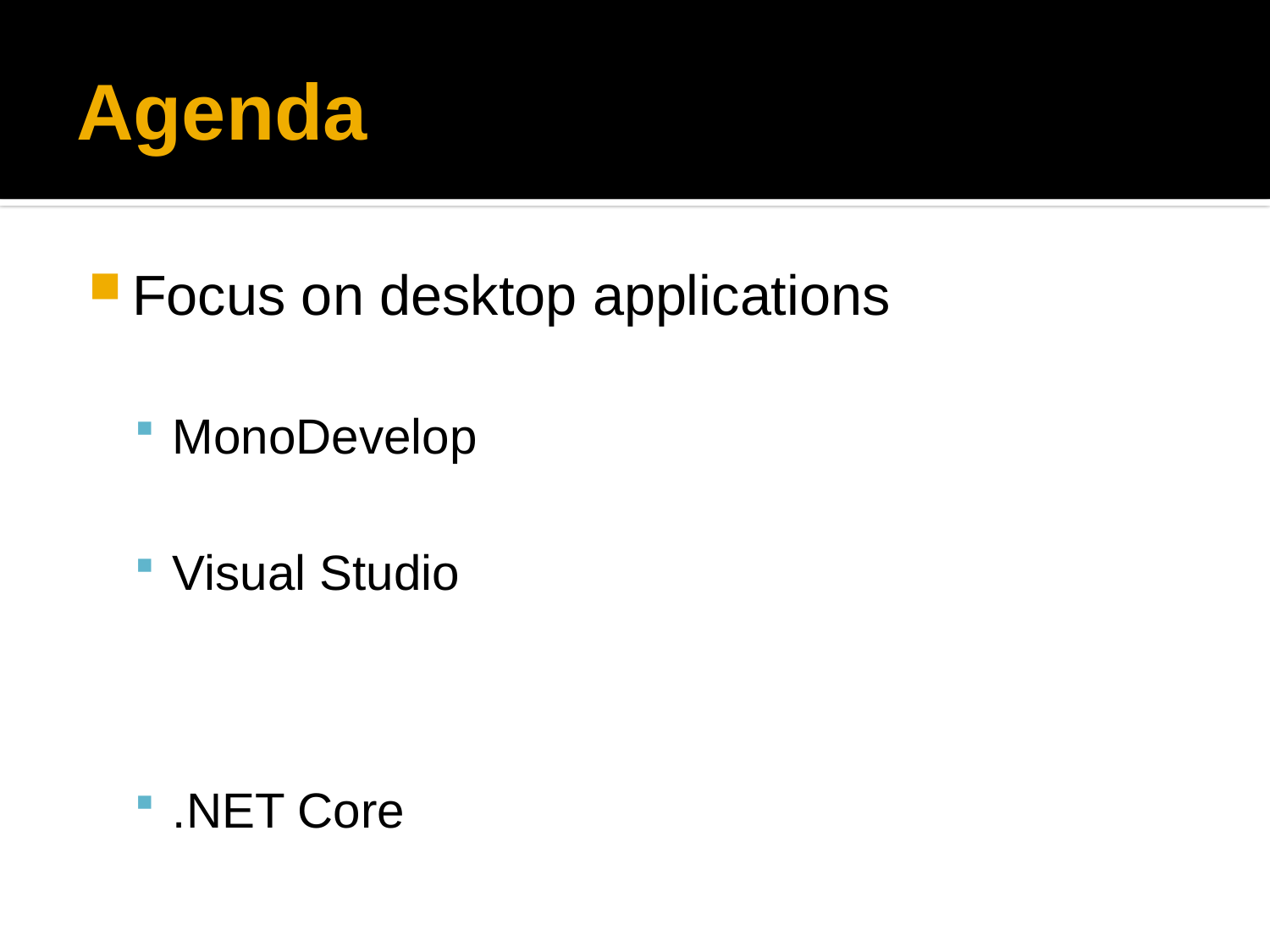

# Agenda
Focus on desktop applications

MonoDevelop

Visual Studio

.NET Core